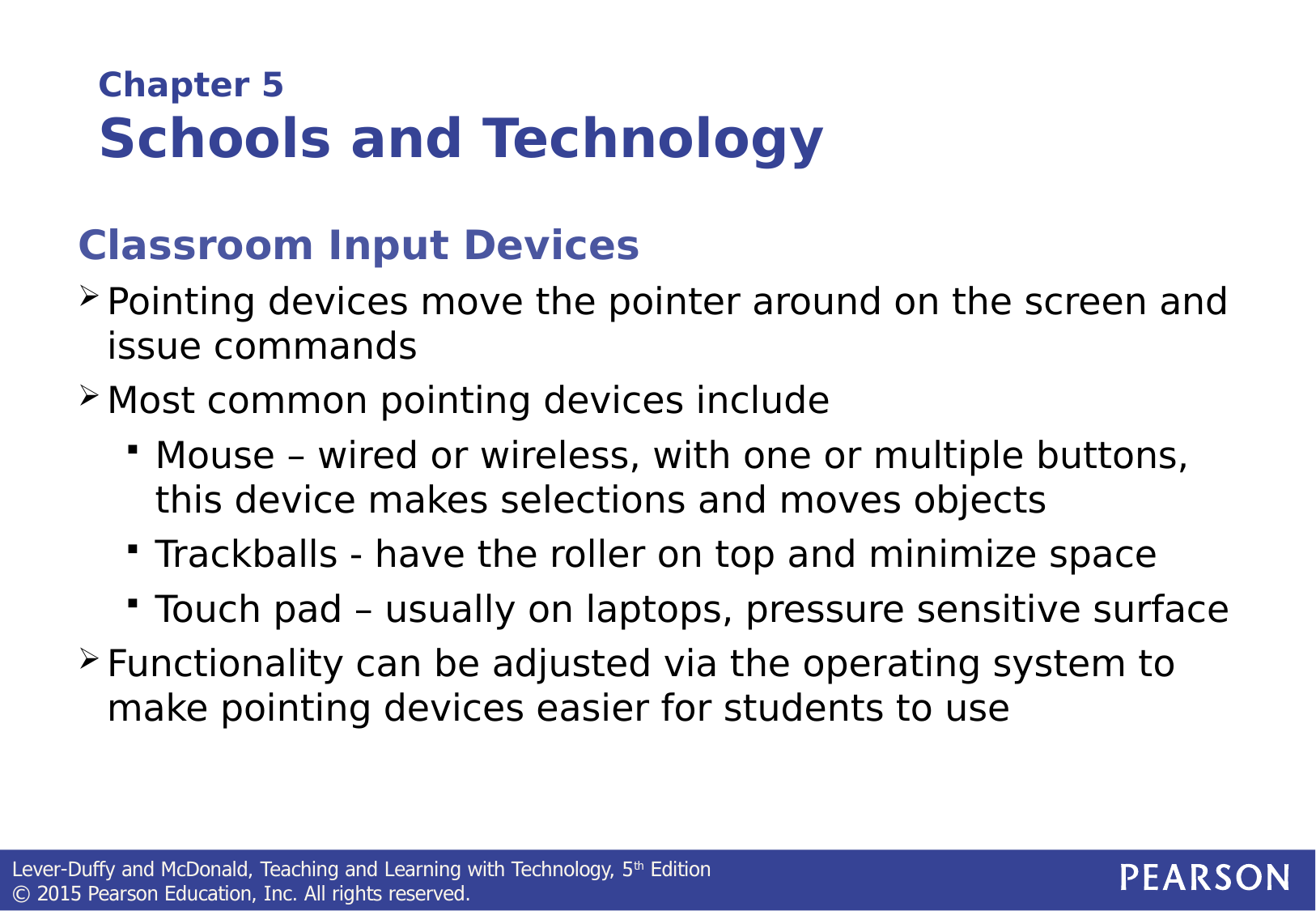

Chapter 5
Schools and Technology
Classroom Input Devices
Pointing devices move the pointer around on the screen and issue commands
Most common pointing devices include
Mouse – wired or wireless, with one or multiple buttons, this device makes selections and moves objects
Trackballs - have the roller on top and minimize space
Touch pad – usually on laptops, pressure sensitive surface
Functionality can be adjusted via the operating system to make pointing devices easier for students to use